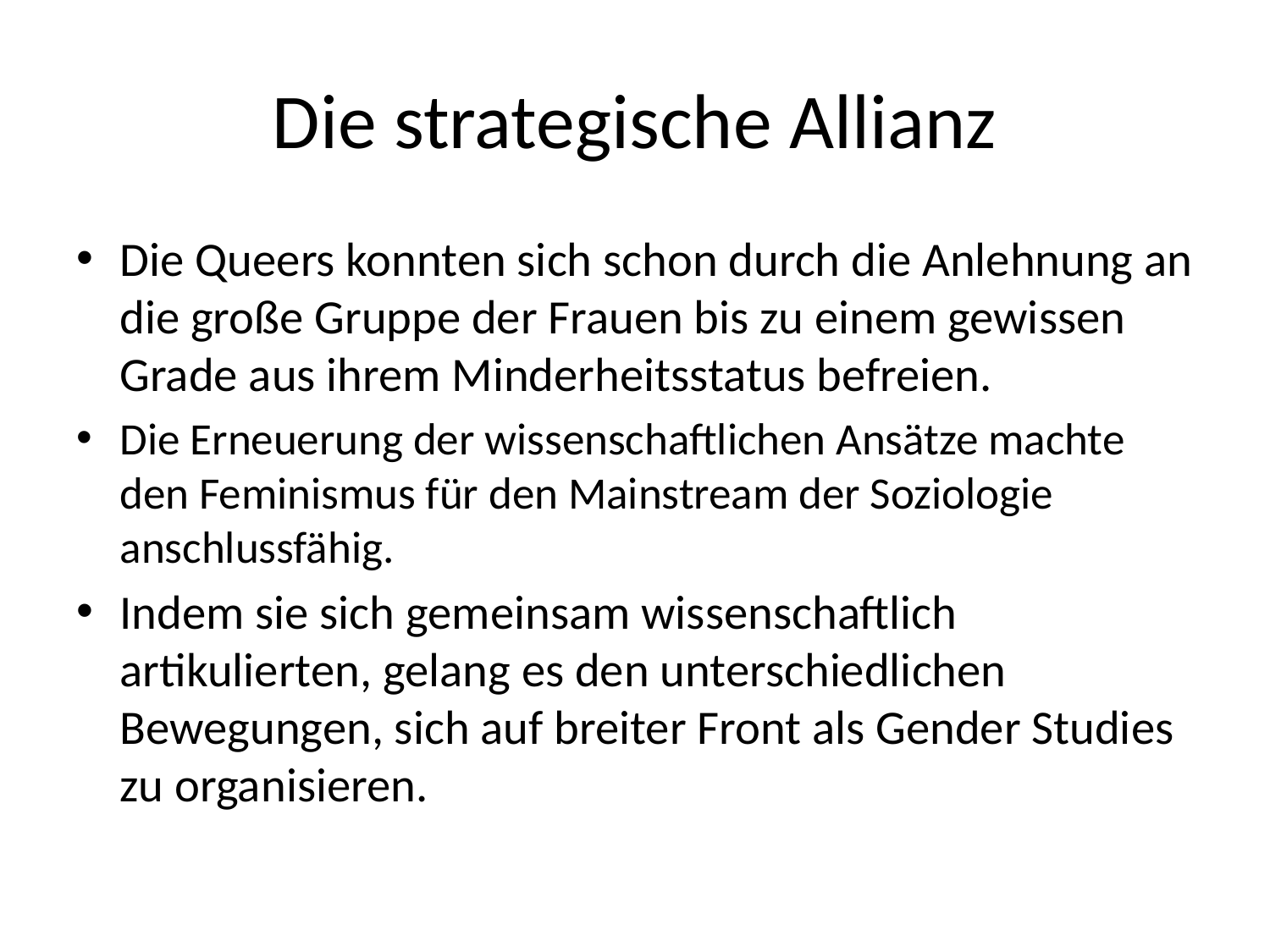

# Die strategische Allianz
Die Queers konnten sich schon durch die Anlehnung an die große Gruppe der Frauen bis zu einem gewissen Grade aus ihrem Minderheitsstatus befreien.
Die Erneuerung der wissenschaftlichen Ansätze machte den Feminismus für den Mainstream der Soziologie anschlussfähig.
Indem sie sich gemeinsam wissenschaftlich artikulierten, gelang es den unterschiedlichen Bewegungen, sich auf breiter Front als Gender Studies zu organisieren.